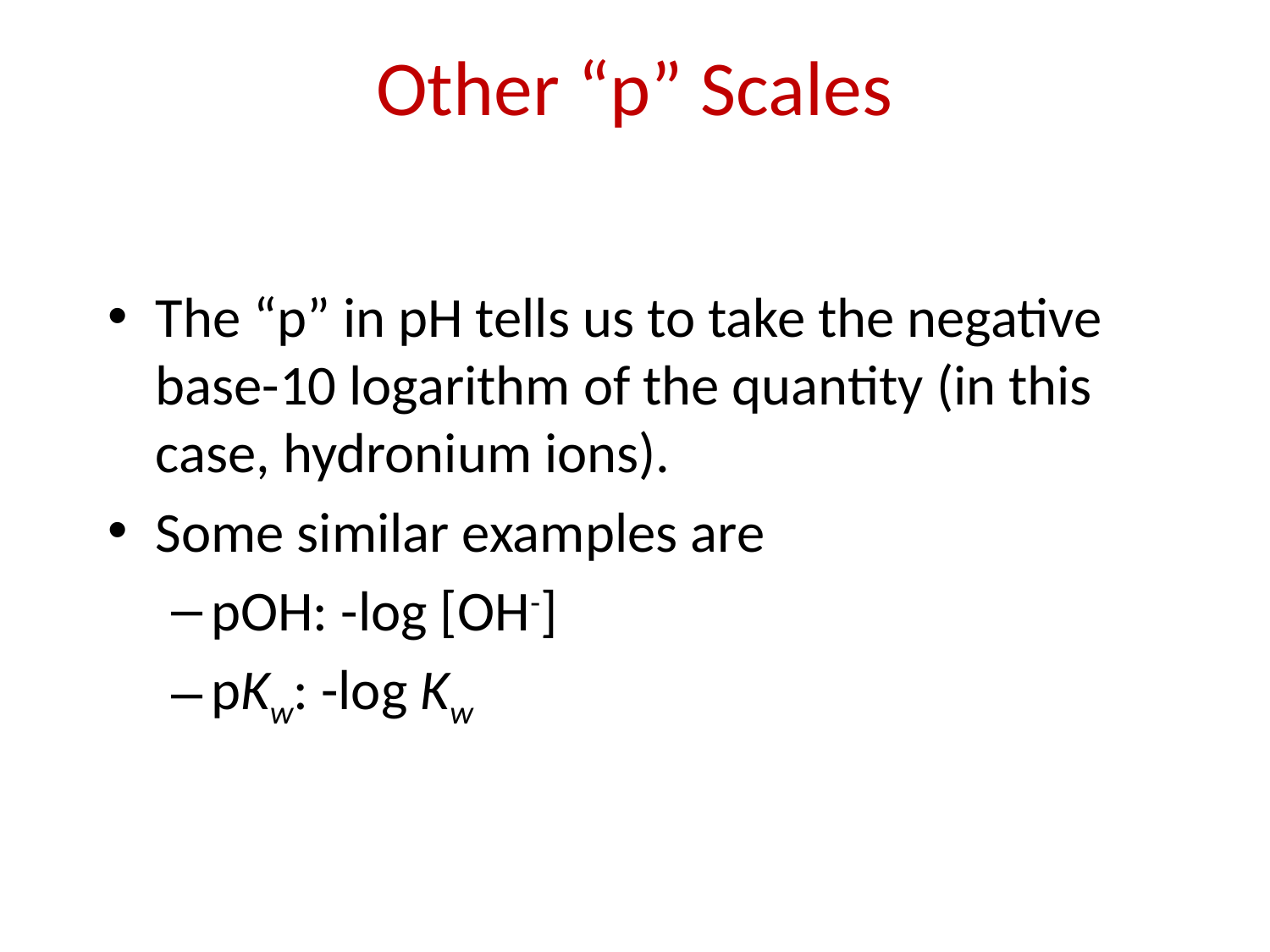

Other “p” Scales
The “p” in pH tells us to take the negative base-10 logarithm of the quantity (in this case, hydronium ions).
Some similar examples are
pOH: -log [OH-]
pKw: -log Kw